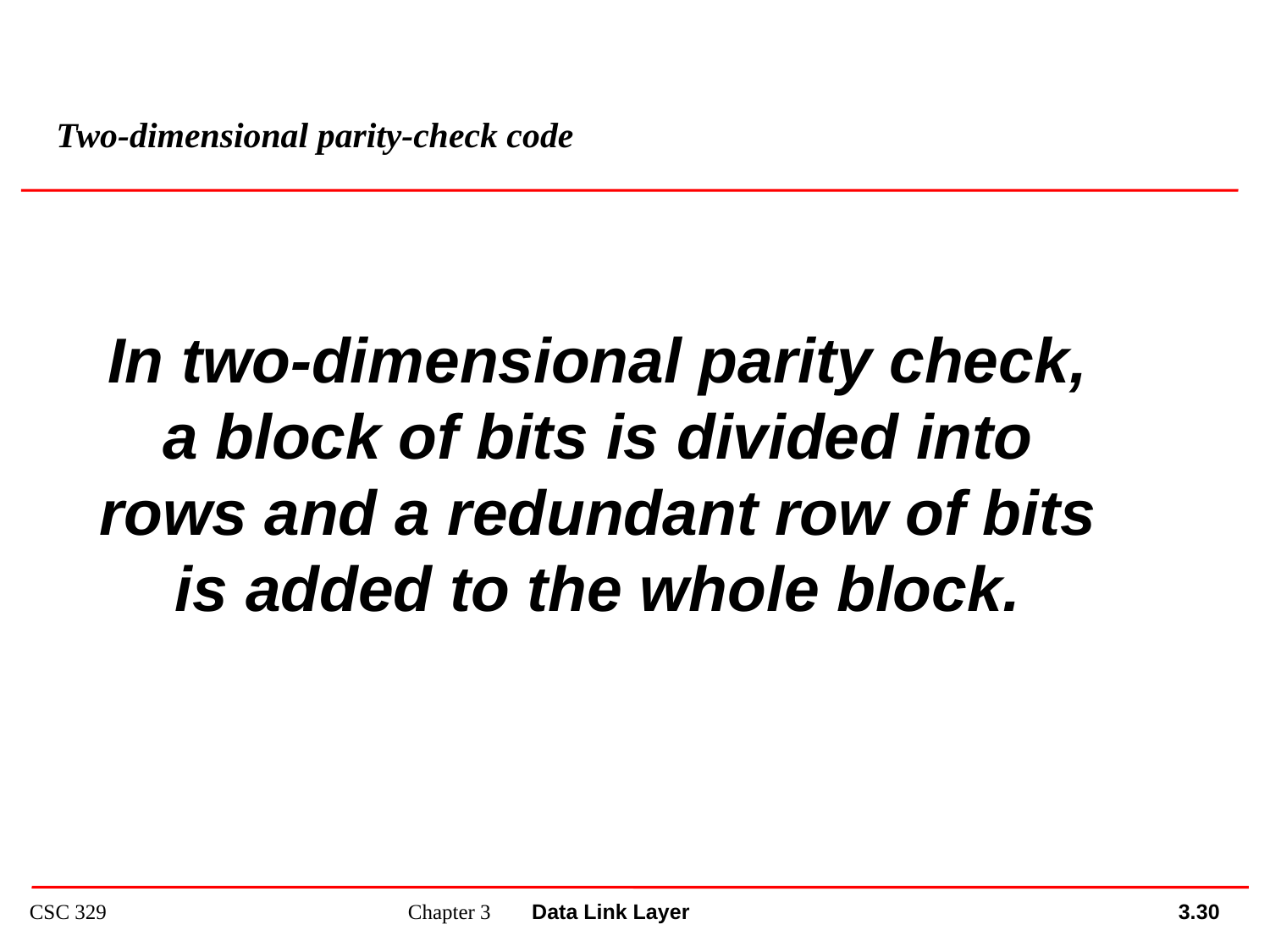

Two-dimensional parity-check code

In two-dimensional parity check, a block of bits is divided into rows and a redundant row of bits is added to the whole block.